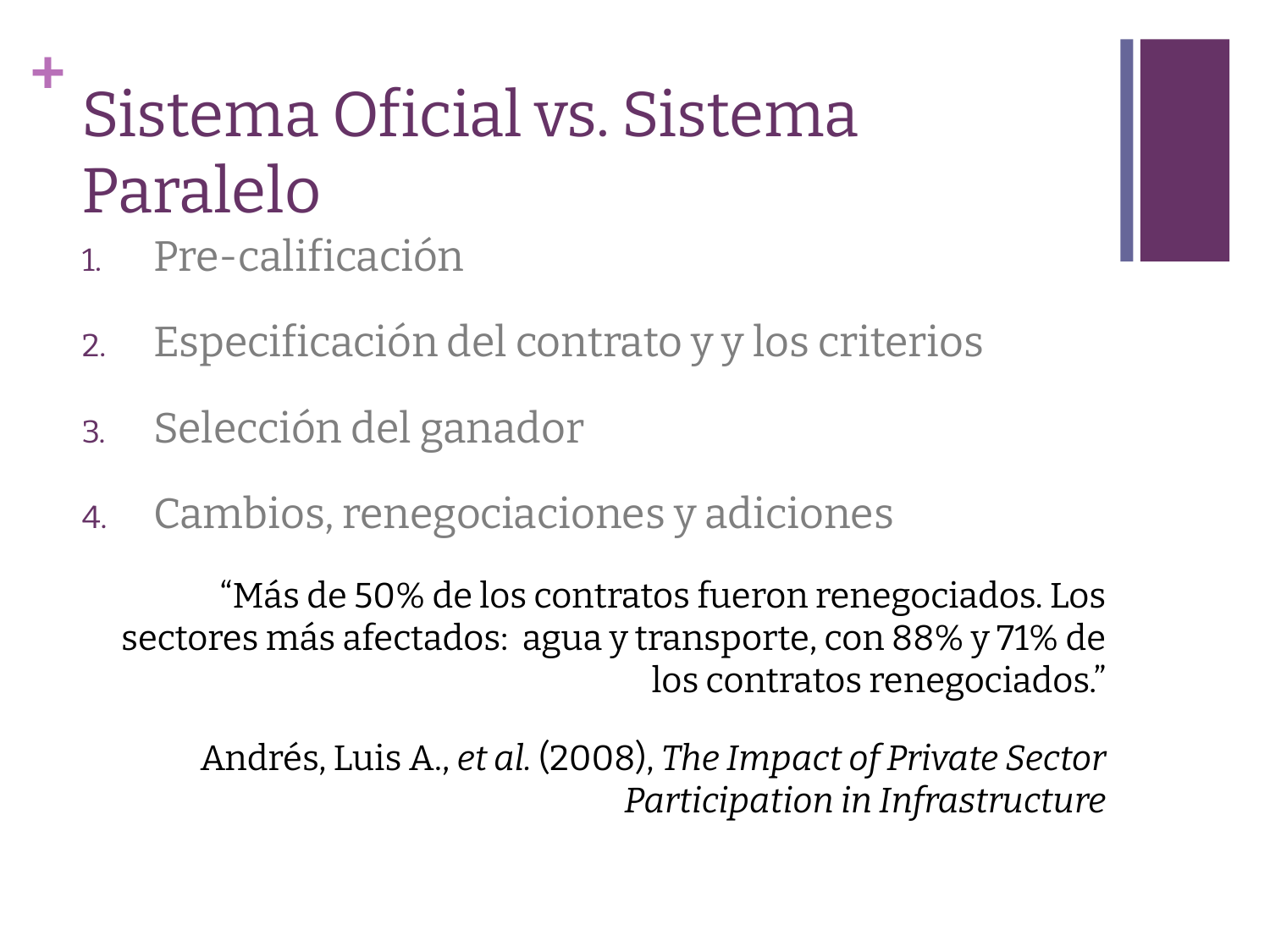

# Sistema Oficial vs. Sistema Paralelo
Pre-calificación
Especificación del contrato y y los criterios
Selección del ganador
Cambios, renegociaciones y adiciones
“Más de 50% de los contratos fueron renegociados. Los sectores más afectados:  agua y transporte, con 88% y 71% de los contratos renegociados.”
Andrés, Luis A., et al. (2008), The Impact of Private Sector Participation in Infrastructure